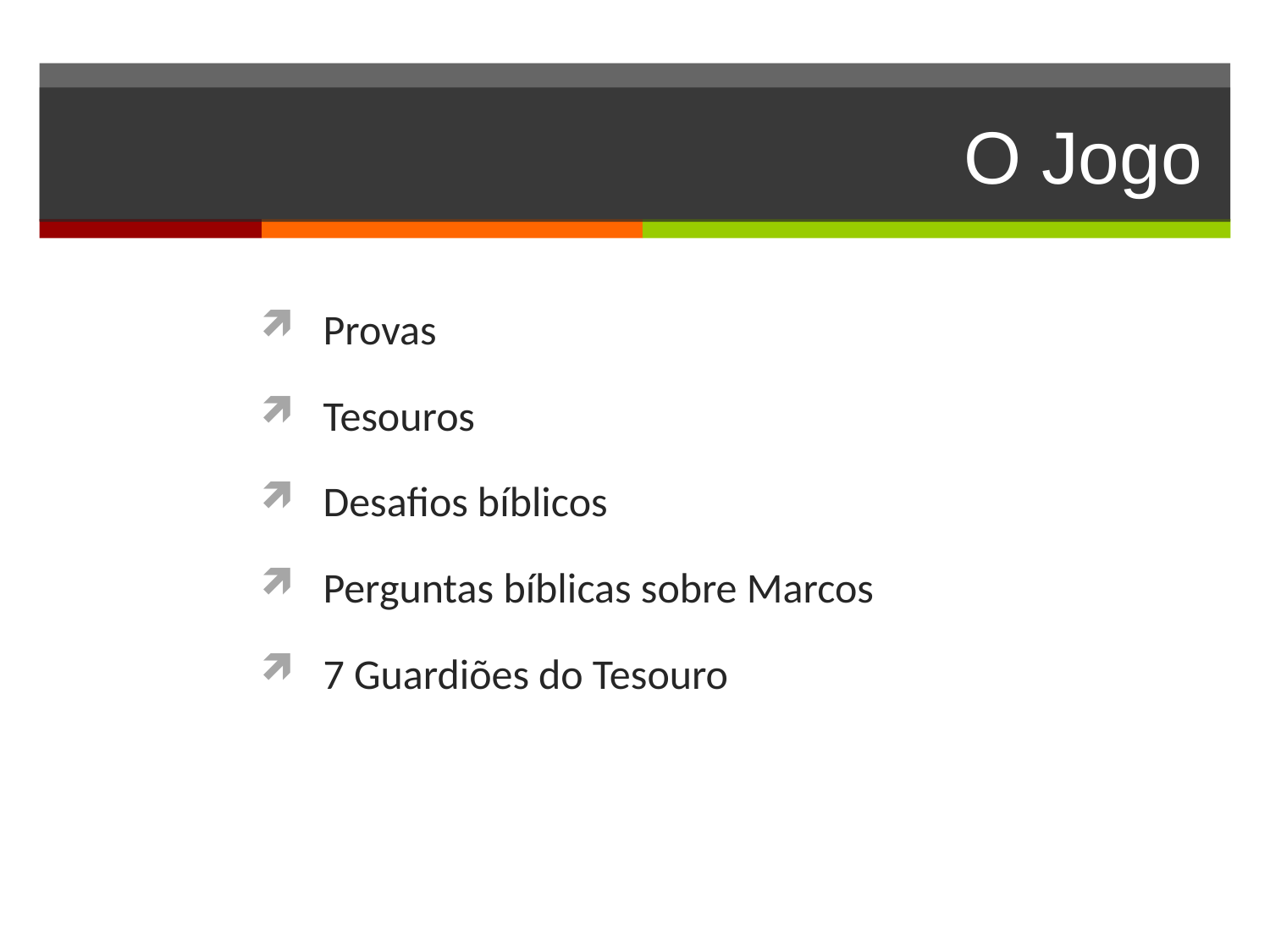

# O Jogo
Provas
Tesouros
Desafios bíblicos
Perguntas bíblicas sobre Marcos
7 Guardiões do Tesouro